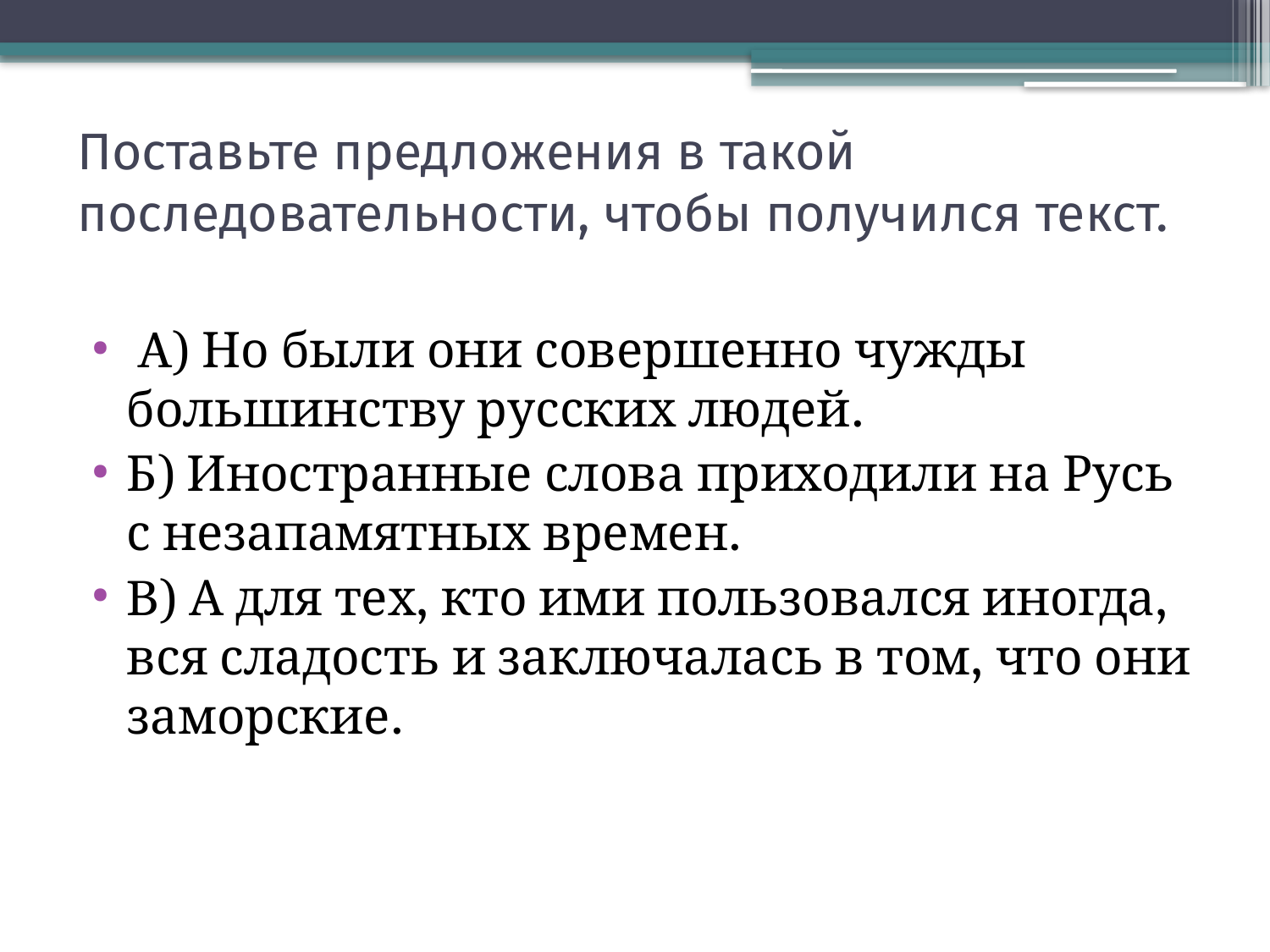

# Поставьте предложения в такой последовательности, чтобы получился текст.
 A) Но были они совершенно чужды большинству русских людей.
Б) Иностранные слова приходили на Русь с незапамятных времен.
B) А для тех, кто ими пользовался иногда, вся сладость и заключалась в том, что они заморские.